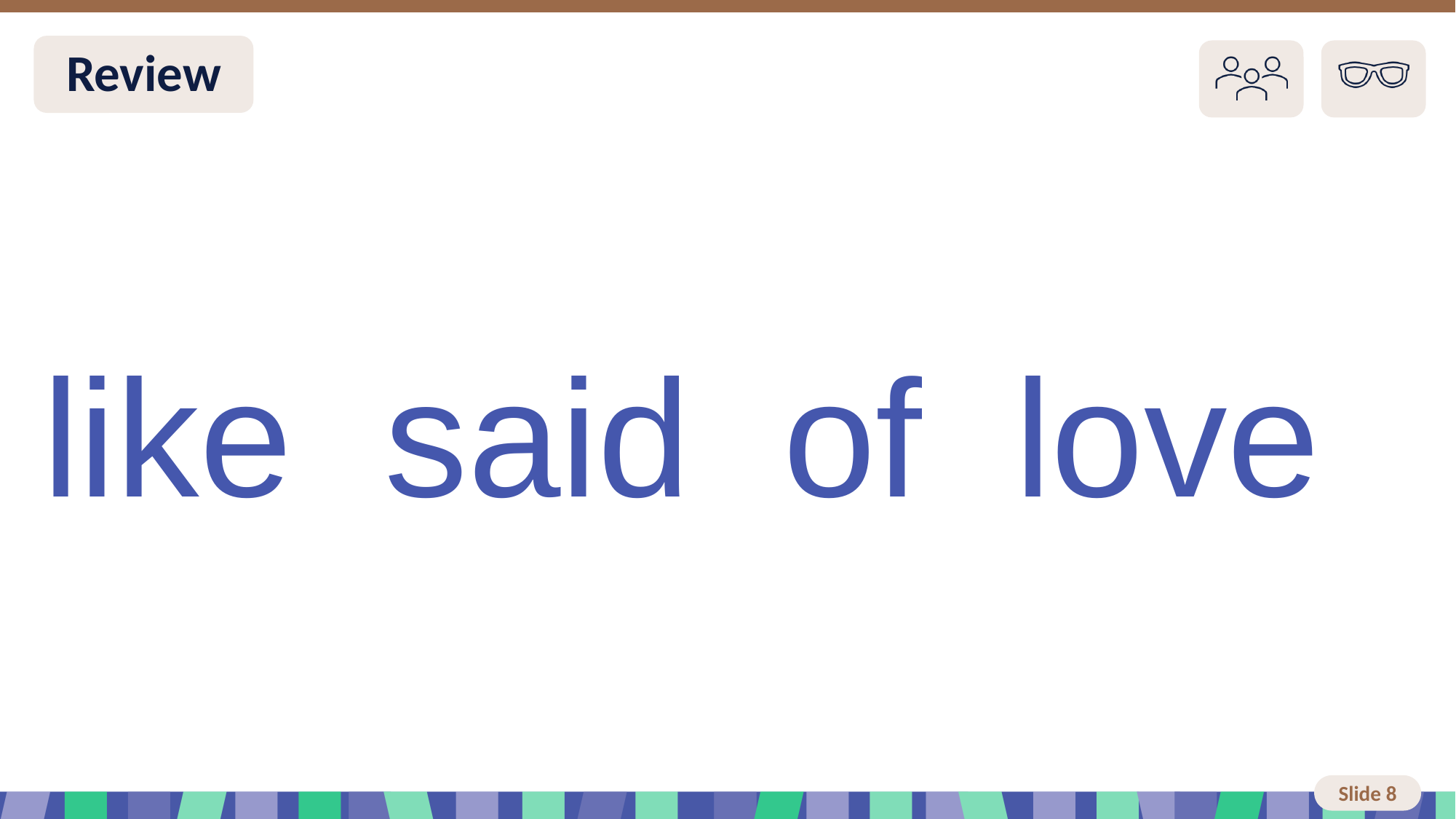

# Slide 8 Review
like  said  of  love